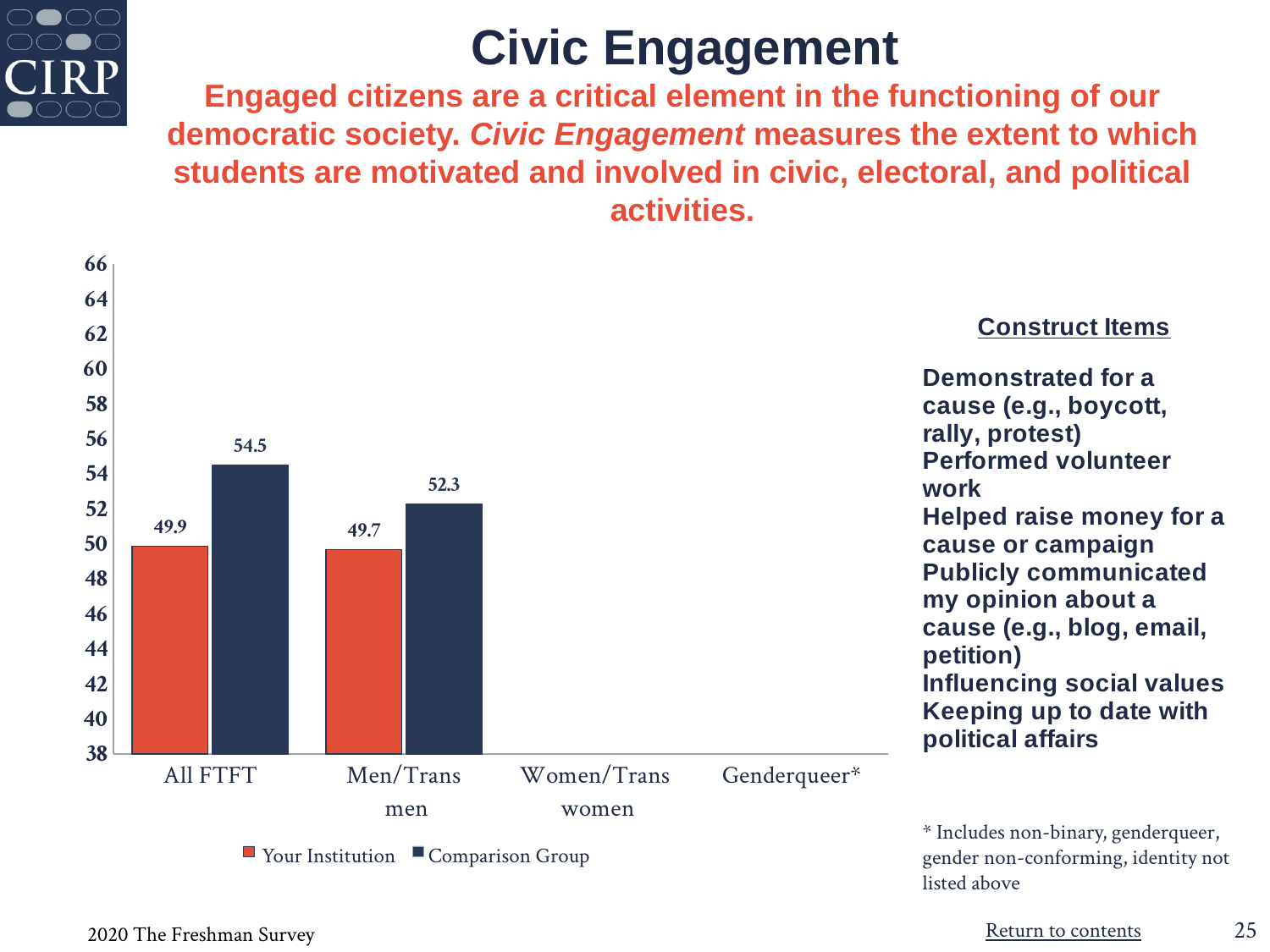

Civic Engagement
Engaged citizens are a critical element in the functioning of our democratic society. Civic Engagement measures the extent to which students are motivated and involved in civic, electoral, and political activities.

### Chart

| Category |  |  |
|---|---|---|
| All FTFT | 49.87 | 54.5 |
| Men/Trans
 men | 49.68 | 52.29 |
| Women/Trans
women | 0.0 | 0.0 |
| Genderqueer* | 0.0 | 0.0 |
* Includes non-binary, genderqueer, gender non-conforming, identity not listed above
  Your Institution       Comparison Group

2020 The Freshman Survey
Return to contents
25